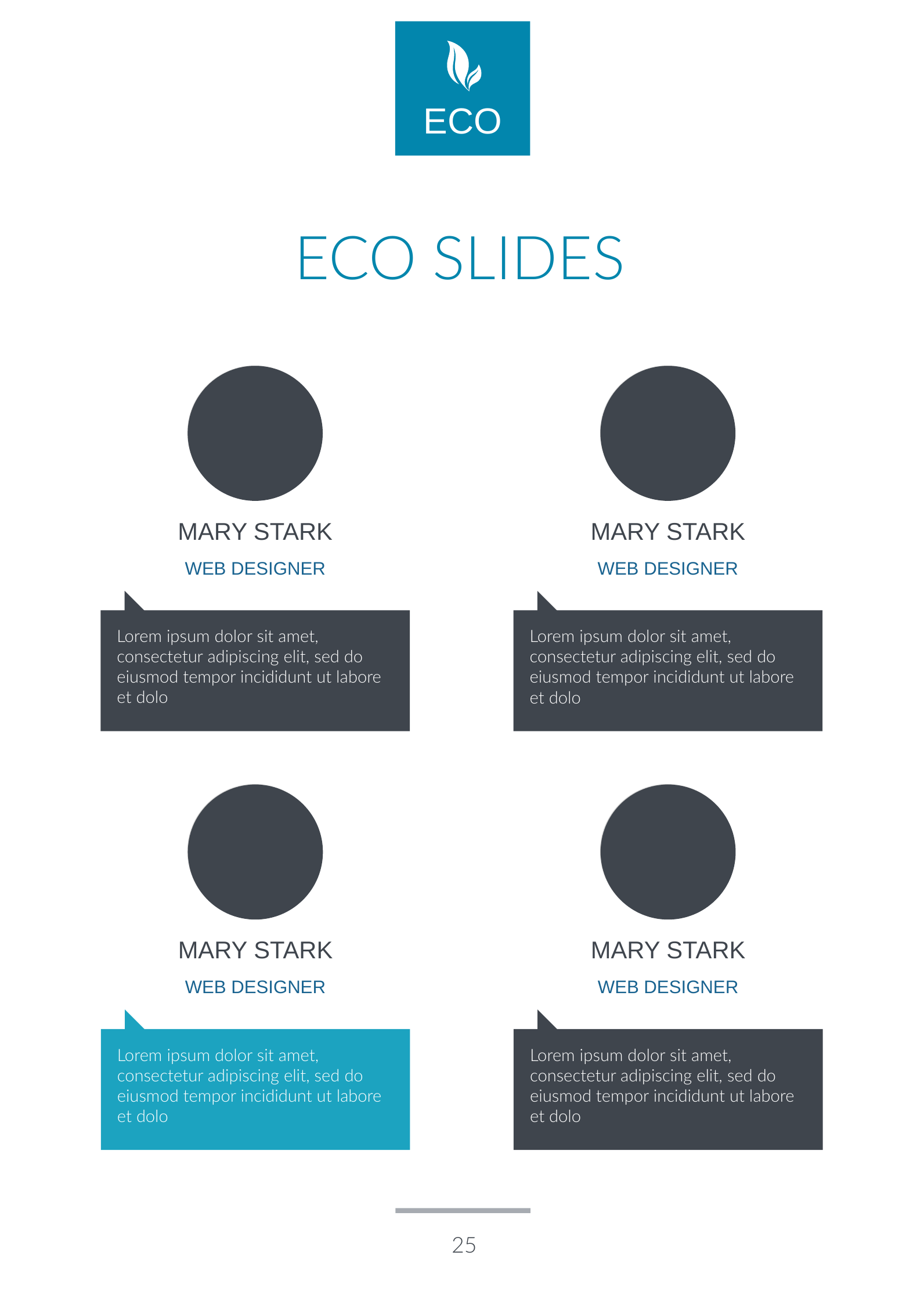

# ECO SLIDES

Mary Stark
Web Designer

Mary Stark
Web Designer

Lorem ipsum dolor sit amet, consectetur adipiscing elit, sed do eiusmod tempor incididunt ut labore et dolo
Lorem ipsum dolor sit amet, consectetur adipiscing elit, sed do eiusmod tempor incididunt ut labore et dolo

Mary Stark
Web Designer

Mary Stark
Web Designer

Lorem ipsum dolor sit amet, consectetur adipiscing elit, sed do eiusmod tempor incididunt ut labore et dolo
Lorem ipsum dolor sit amet, consectetur adipiscing elit, sed do eiusmod tempor incididunt ut labore et dolo
25